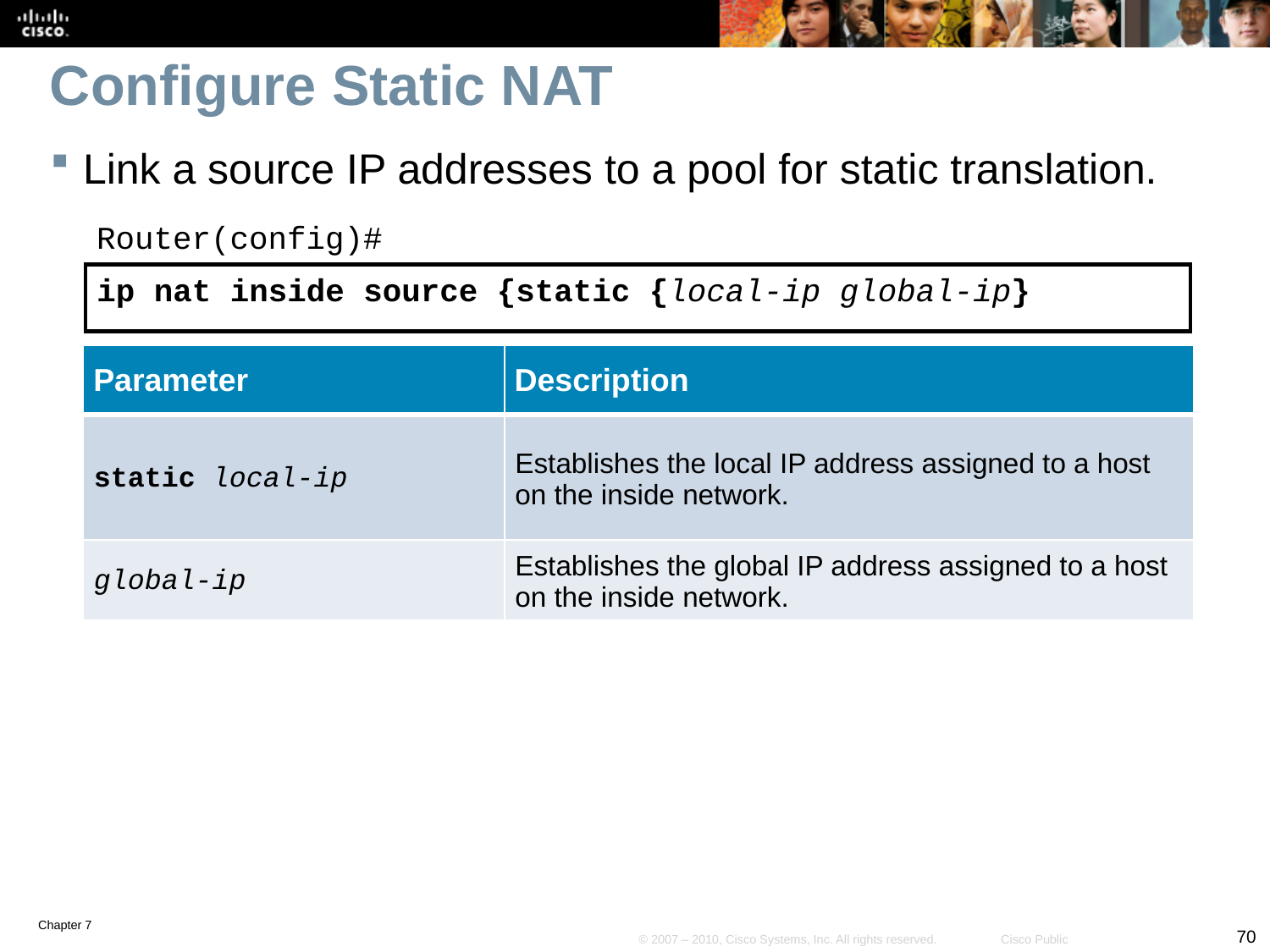

# Configure Static NAT
Link a source IP addresses to a pool for static translation.
Router(config)#
ip nat inside source {static {local-ip global-ip}
| Parameter | Description |
| --- | --- |
| static local-ip | Establishes the local IP address assigned to a host on the inside network. |
| global-ip | Establishes the global IP address assigned to a host on the inside network. |